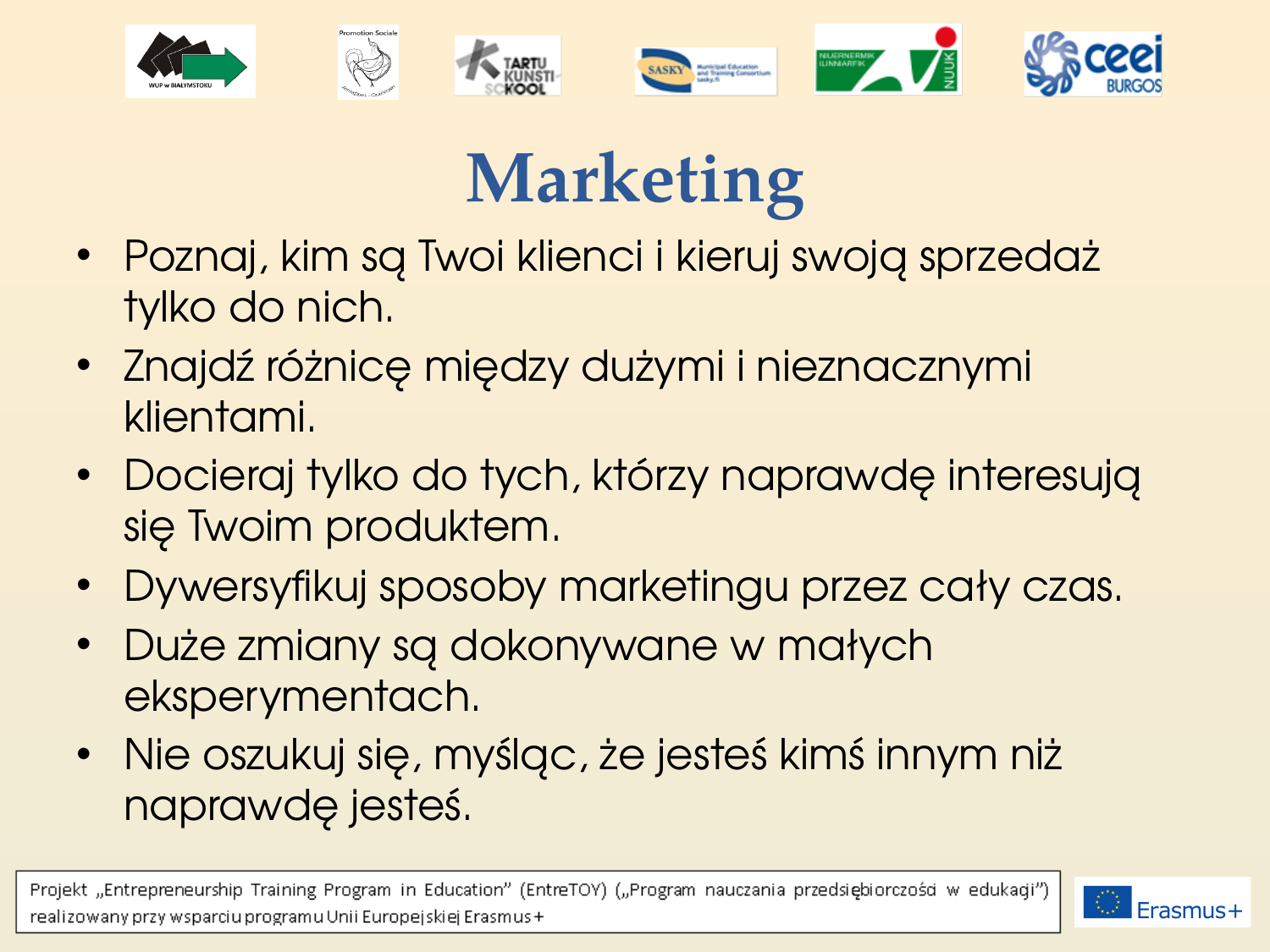

# Marketing
Poznaj, kim są Twoi klienci i kieruj swoją sprzedaż tylko do nich.
Znajdź różnicę między dużymi i nieznacznymi klientami.
Docieraj tylko do tych, którzy naprawdę interesują się Twoim produktem.
Dywersyfikuj sposoby marketingu przez cały czas.
Duże zmiany są dokonywane w małych eksperymentach.
Nie oszukuj się, myśląc, że jesteś kimś innym niż naprawdę jesteś.